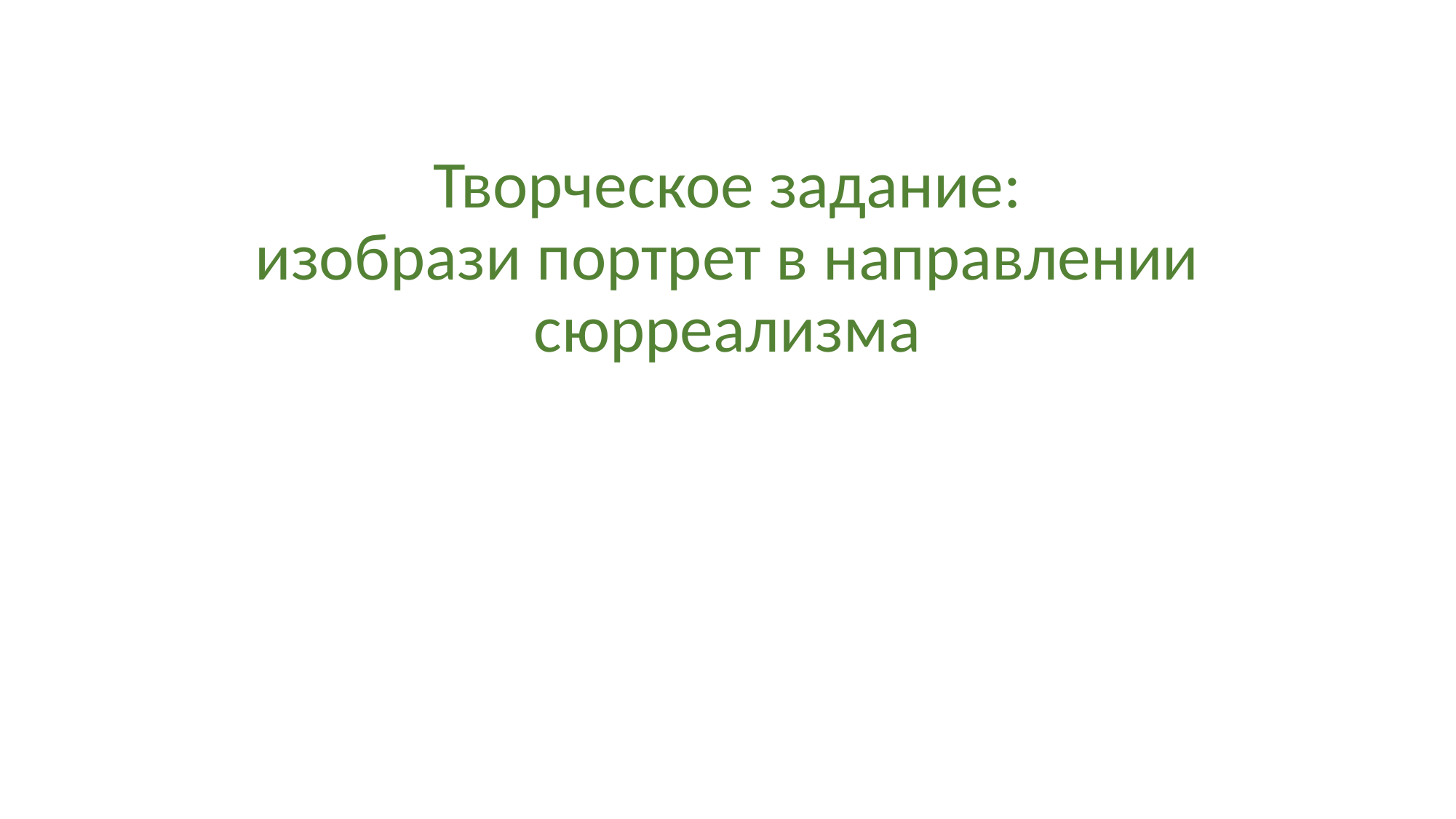

# Творческое задание: изобрази портрет в направлении сюрреализма